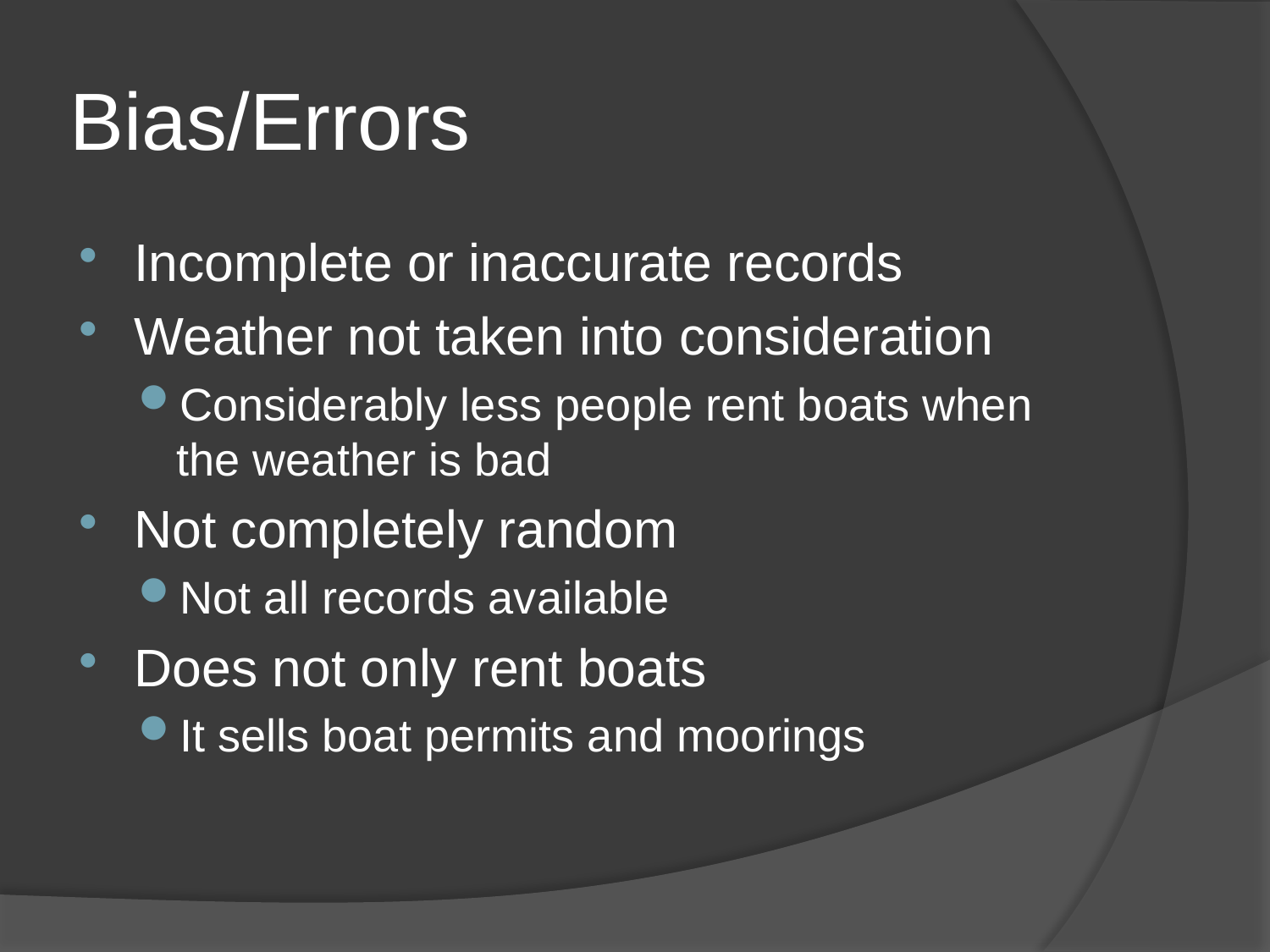

# Bias/Errors
Incomplete or inaccurate records
Weather not taken into consideration
Considerably less people rent boats when the weather is bad
Not completely random
Not all records available
Does not only rent boats
It sells boat permits and moorings